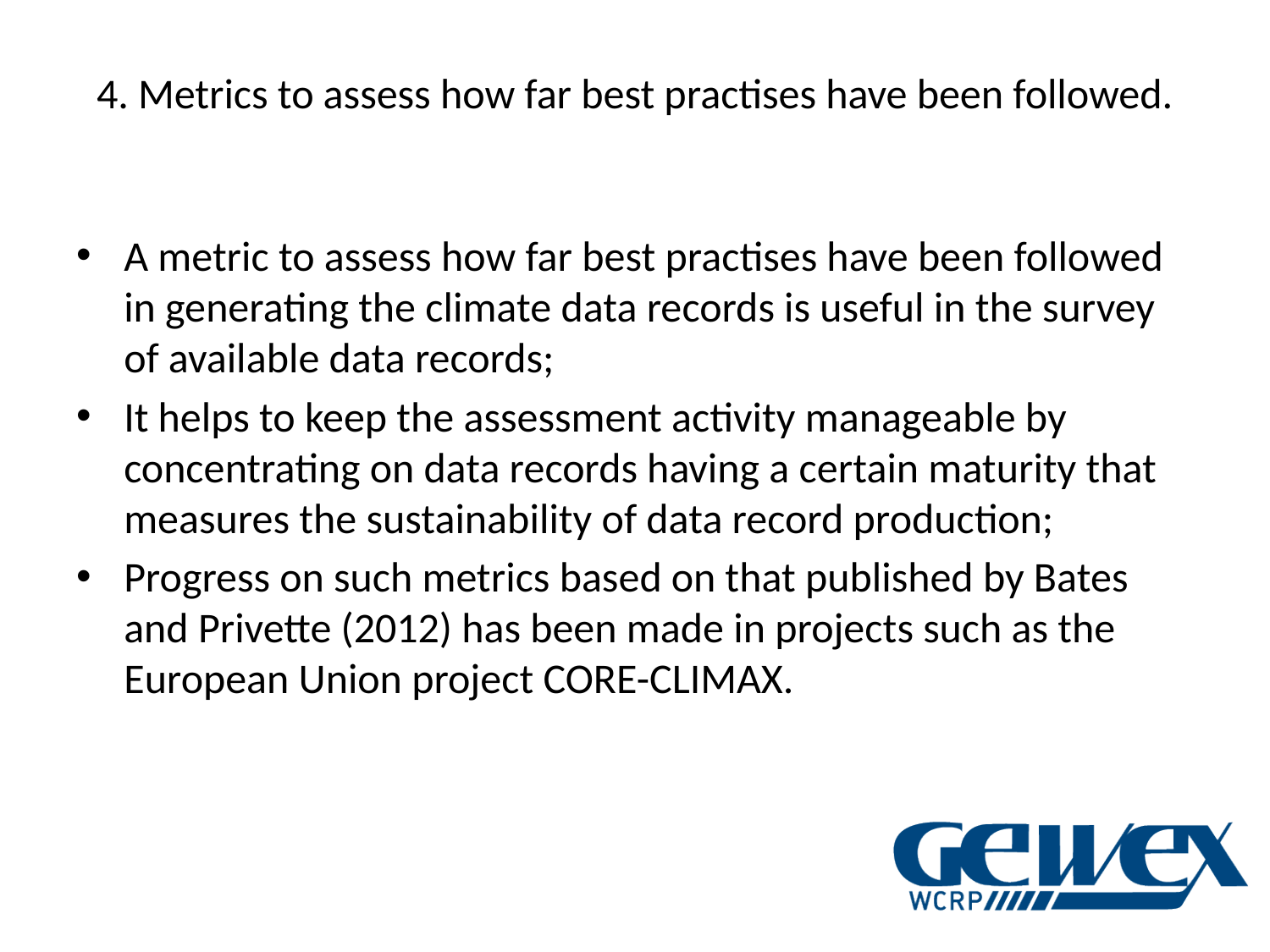

# 4. Metrics to assess how far best practises have been followed.
A metric to assess how far best practises have been followed in generating the climate data records is useful in the survey of available data records;
It helps to keep the assessment activity manageable by concentrating on data records having a certain maturity that measures the sustainability of data record production;
Progress on such metrics based on that published by Bates and Privette (2012) has been made in projects such as the European Union project CORE-CLIMAX.